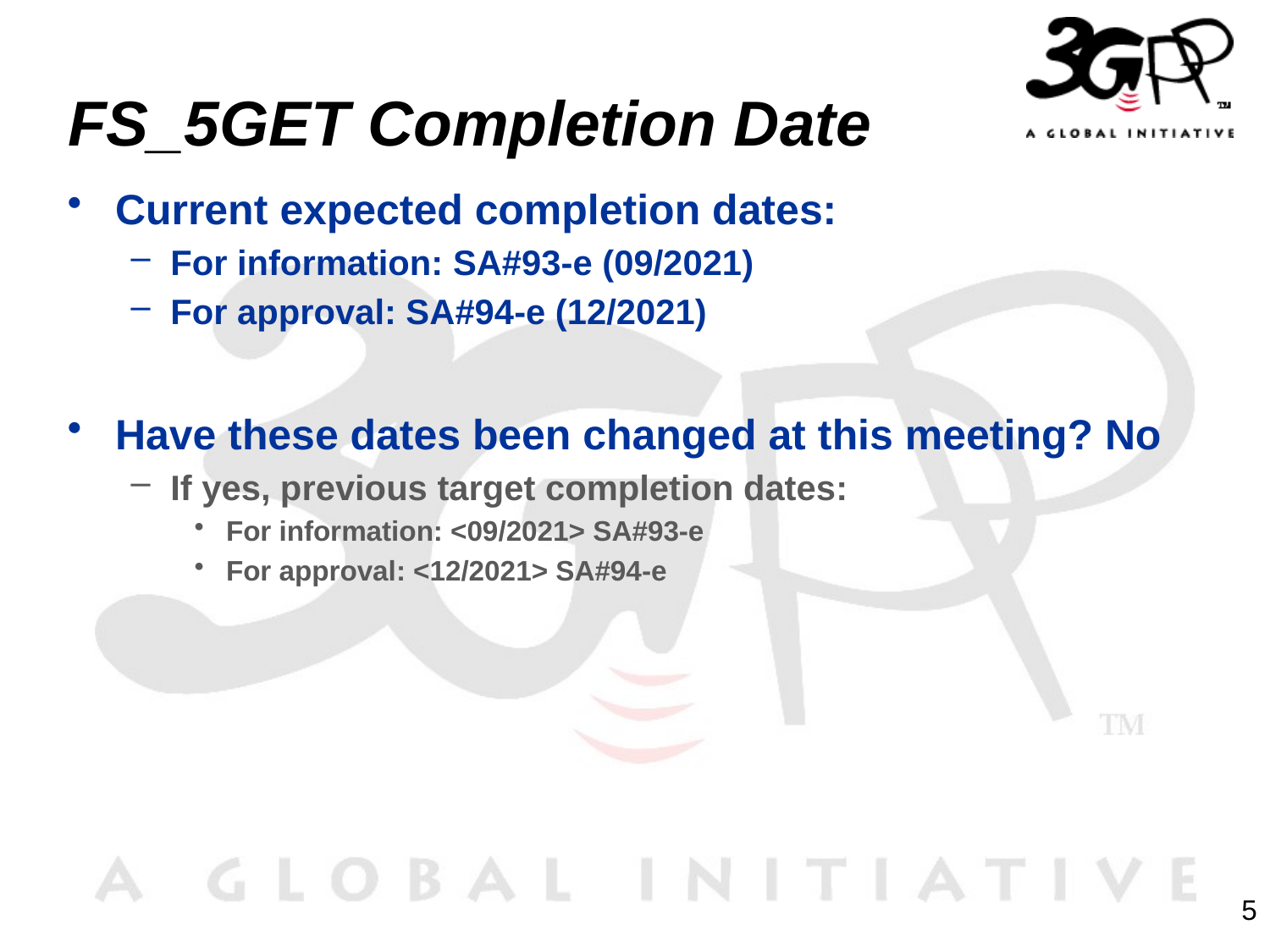

# FS_5GET Completion Date
Current expected completion dates:
For information: SA#93-e (09/2021)
For approval: SA#94-e (12/2021)

Have these dates been changed at this meeting? No
If yes, previous target completion dates:
For information: <09/2021> SA#93-e
For approval: <12/2021> SA#94-e

5